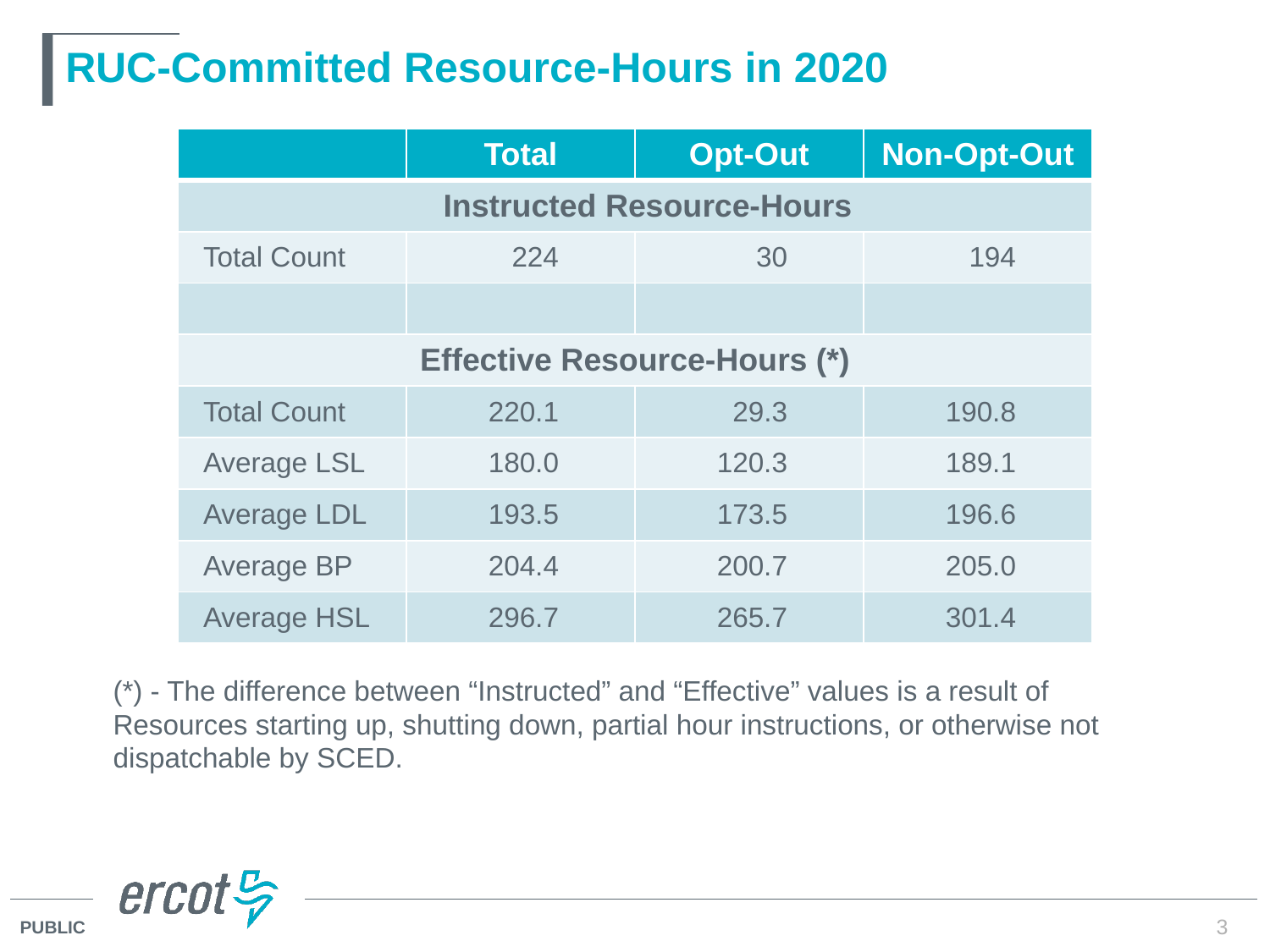

# RUC-Committed Resource-Hours in 2020
|  | Total | Opt-Out | Non-Opt-Out |
| --- | --- | --- | --- |
| Instructed Resource-Hours |  |  |  |
| Total Count | 224 | 30 | 194 |
|  |  |  |  |
| Effective Resource-Hours (\*) |  |  |  |
| Total Count | 220.1 | 29.3 | 190.8 |
| Average LSL | 180.0 | 120.3 | 189.1 |
| Average LDL | 193.5 | 173.5 | 196.6 |
| Average BP | 204.4 | 200.7 | 205.0 |
| Average HSL | 296.7 | 265.7 | 301.4 |
(*) - The difference between “Instructed” and “Effective” values is a result of Resources starting up, shutting down, partial hour instructions, or otherwise not dispatchable by SCED.
3